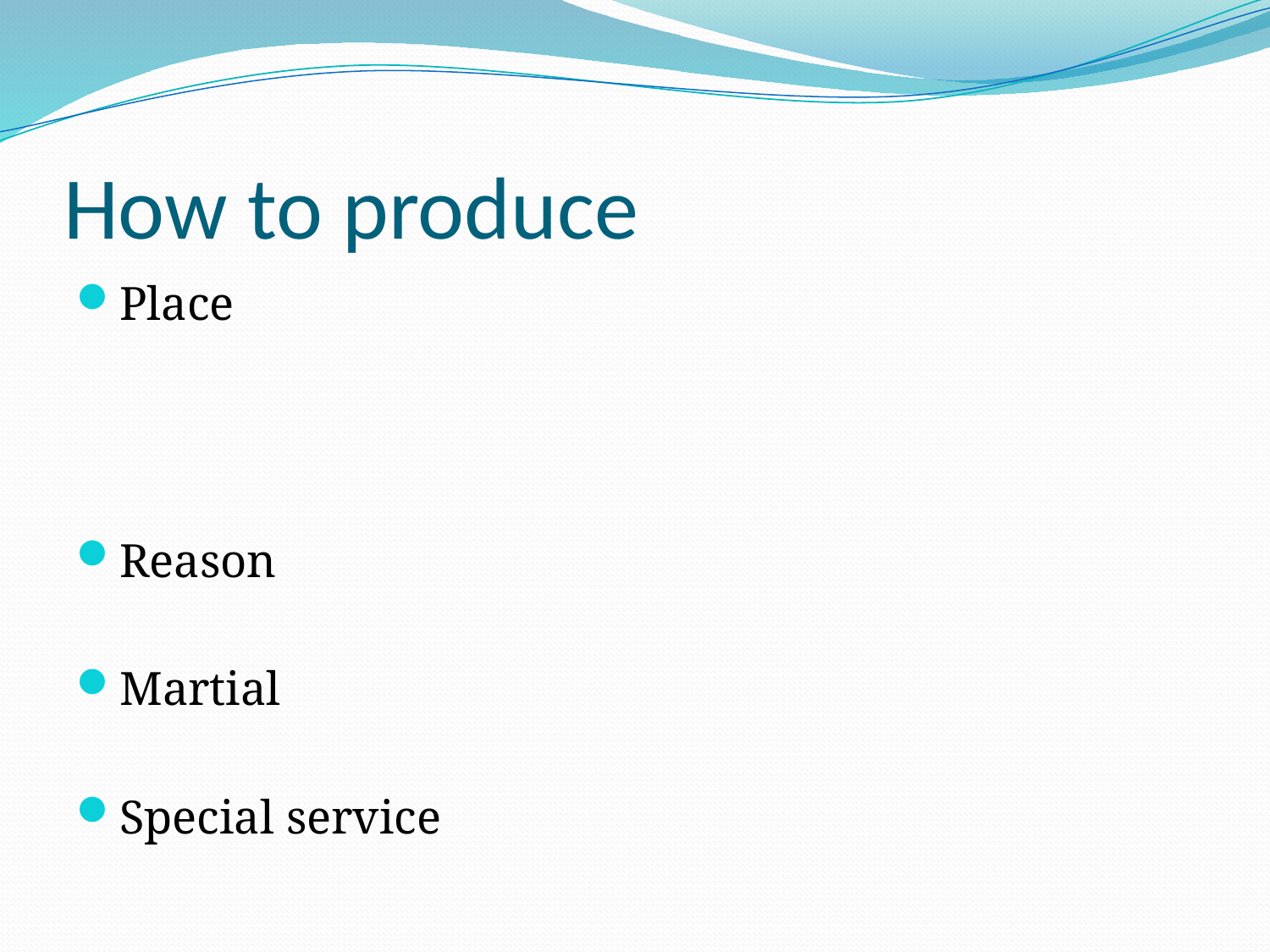

# How to produce
Place

Reason

Martial

Special service